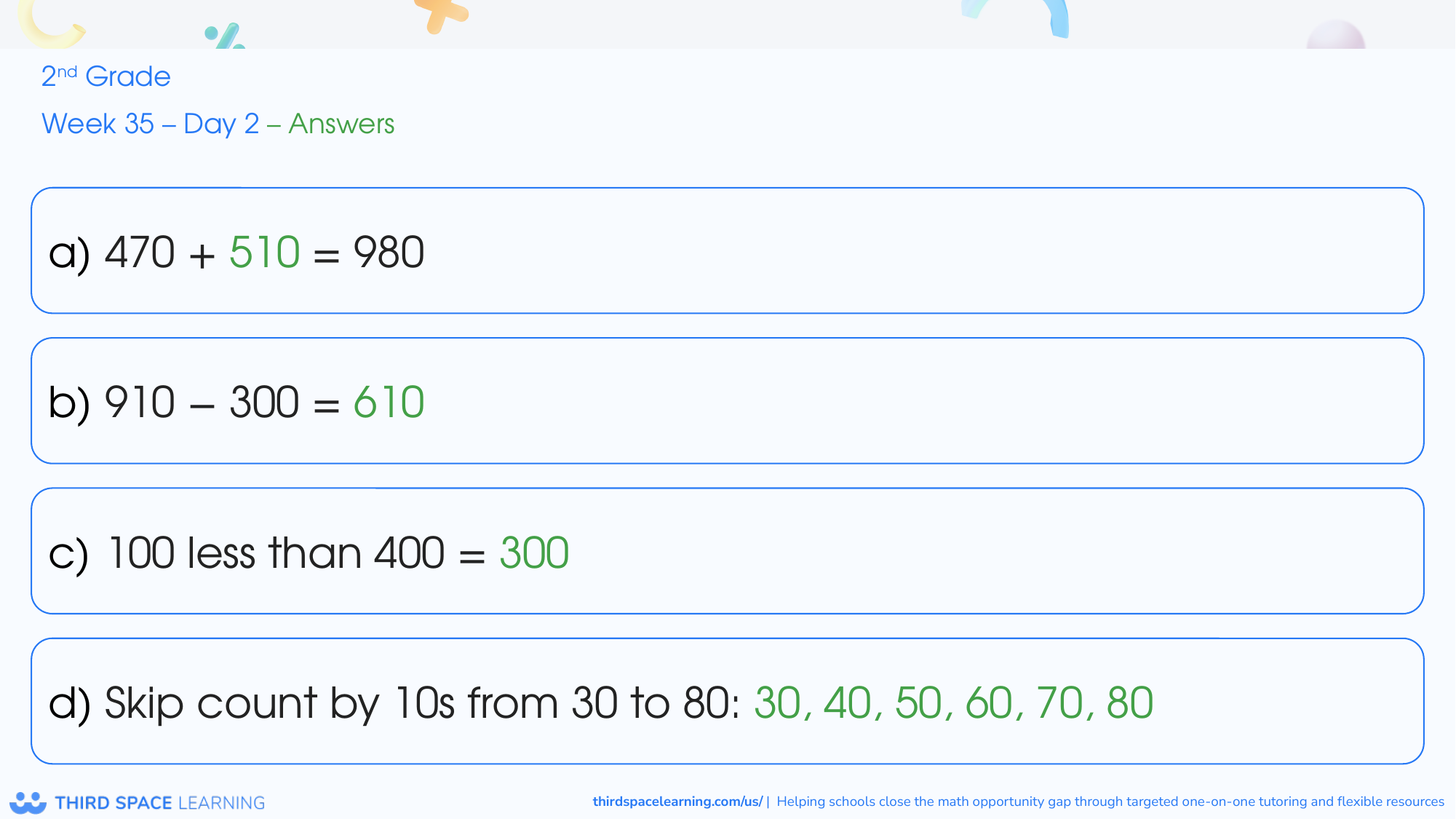

2nd Grade
Week 35 – Day 2 – Answers
470 + 510 = 980
910 − 300 = 610
100 less than 400 = 300
Skip count by 10s from 30 to 80: 30, 40, 50, 60, 70, 80